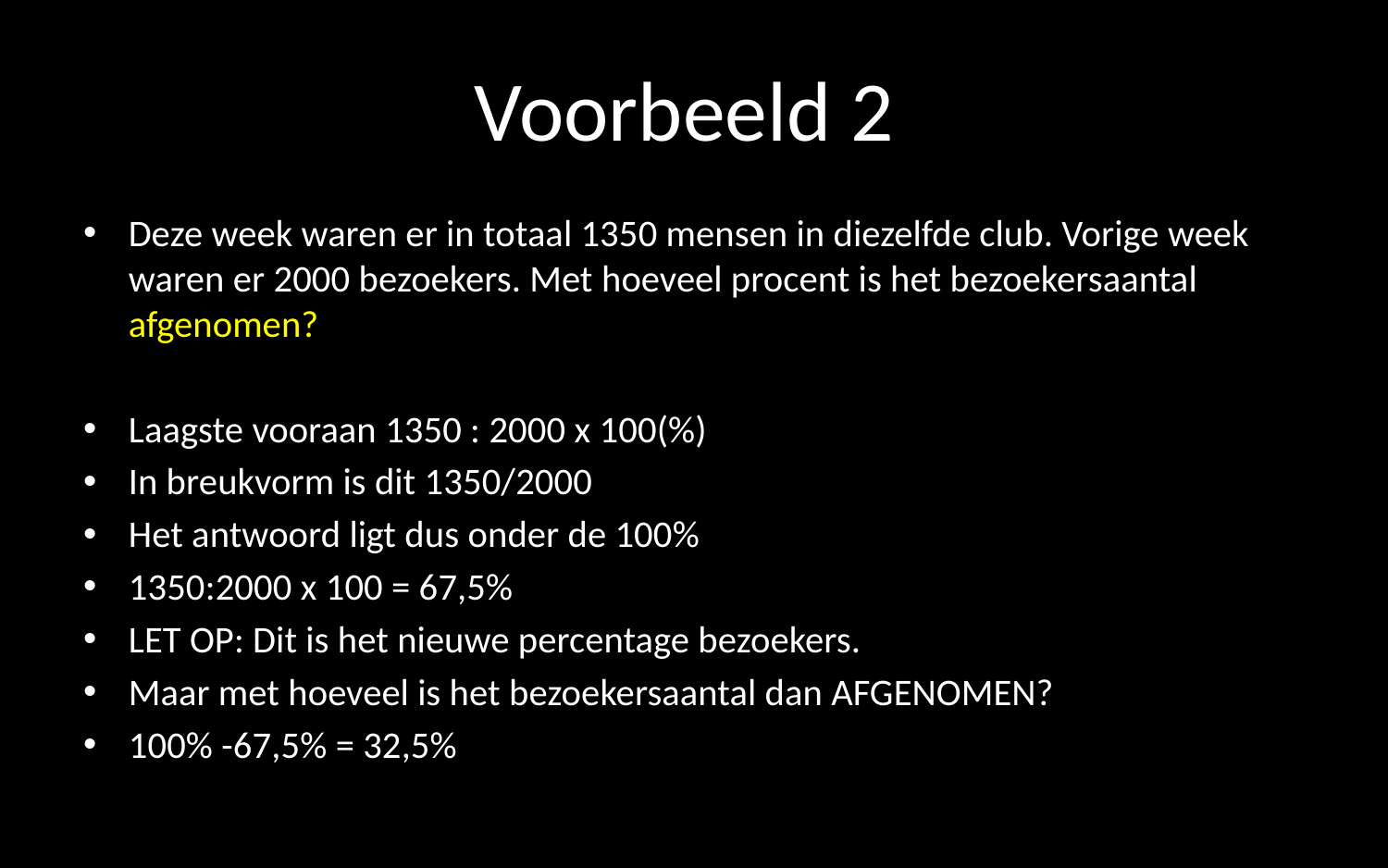

# Voorbeeld 2
Deze week waren er in totaal 1350 mensen in diezelfde club. Vorige week waren er 2000 bezoekers. Met hoeveel procent is het bezoekersaantal afgenomen?

Laagste vooraan 1350 : 2000 x 100(%)
In breukvorm is dit 1350/2000
Het antwoord ligt dus onder de 100%
1350:2000 x 100 = 67,5%
LET OP: Dit is het nieuwe percentage bezoekers.
Maar met hoeveel is het bezoekersaantal dan AFGENOMEN?
100% -67,5% = 32,5%